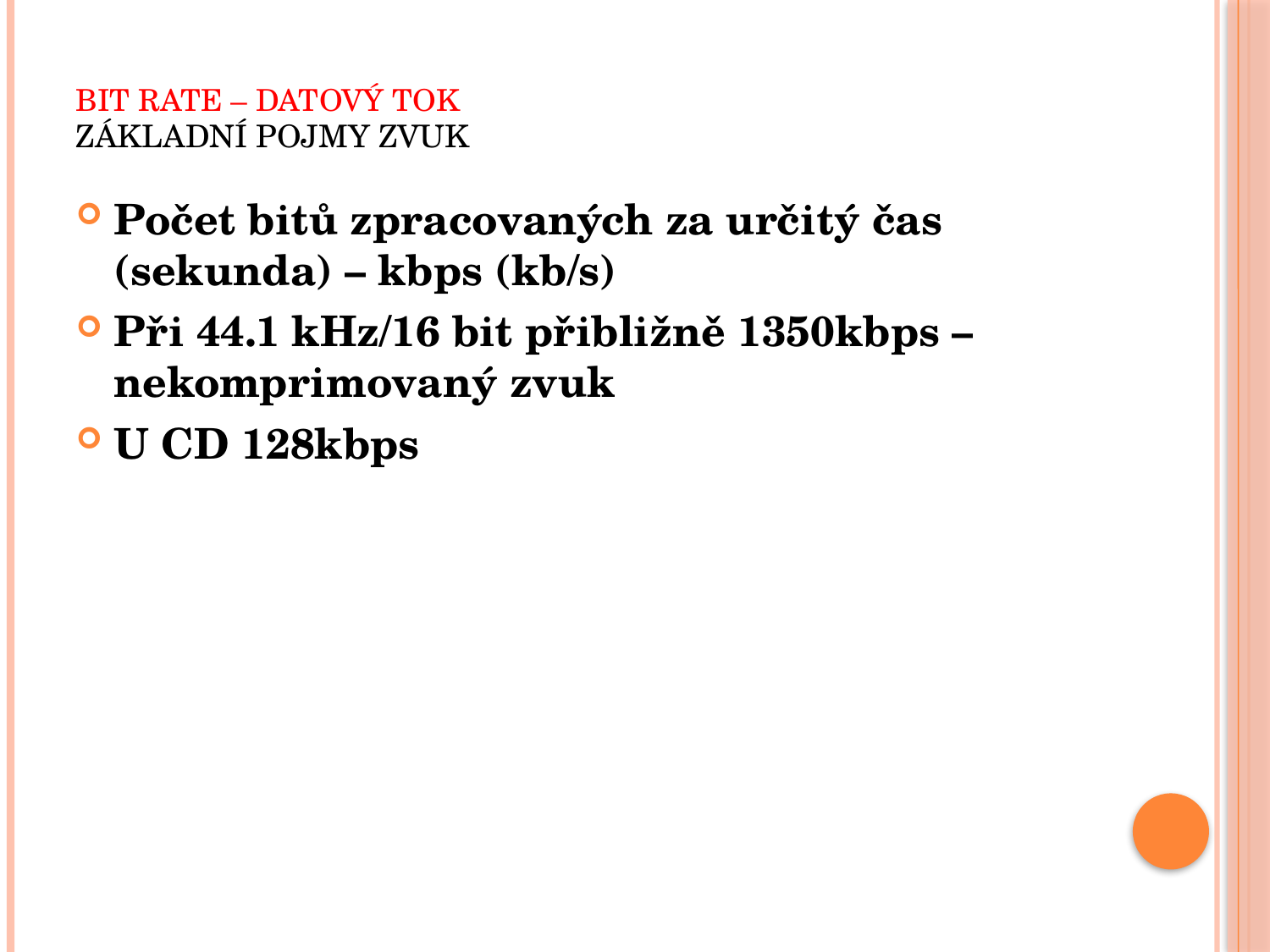

# Bit Rate – datový tok Základní pojmy zvuk
Počet bitů zpracovaných za určitý čas (sekunda) – kbps (kb/s)
Při 44.1 kHz/16 bit přibližně 1350kbps – nekomprimovaný zvuk
U CD 128kbps